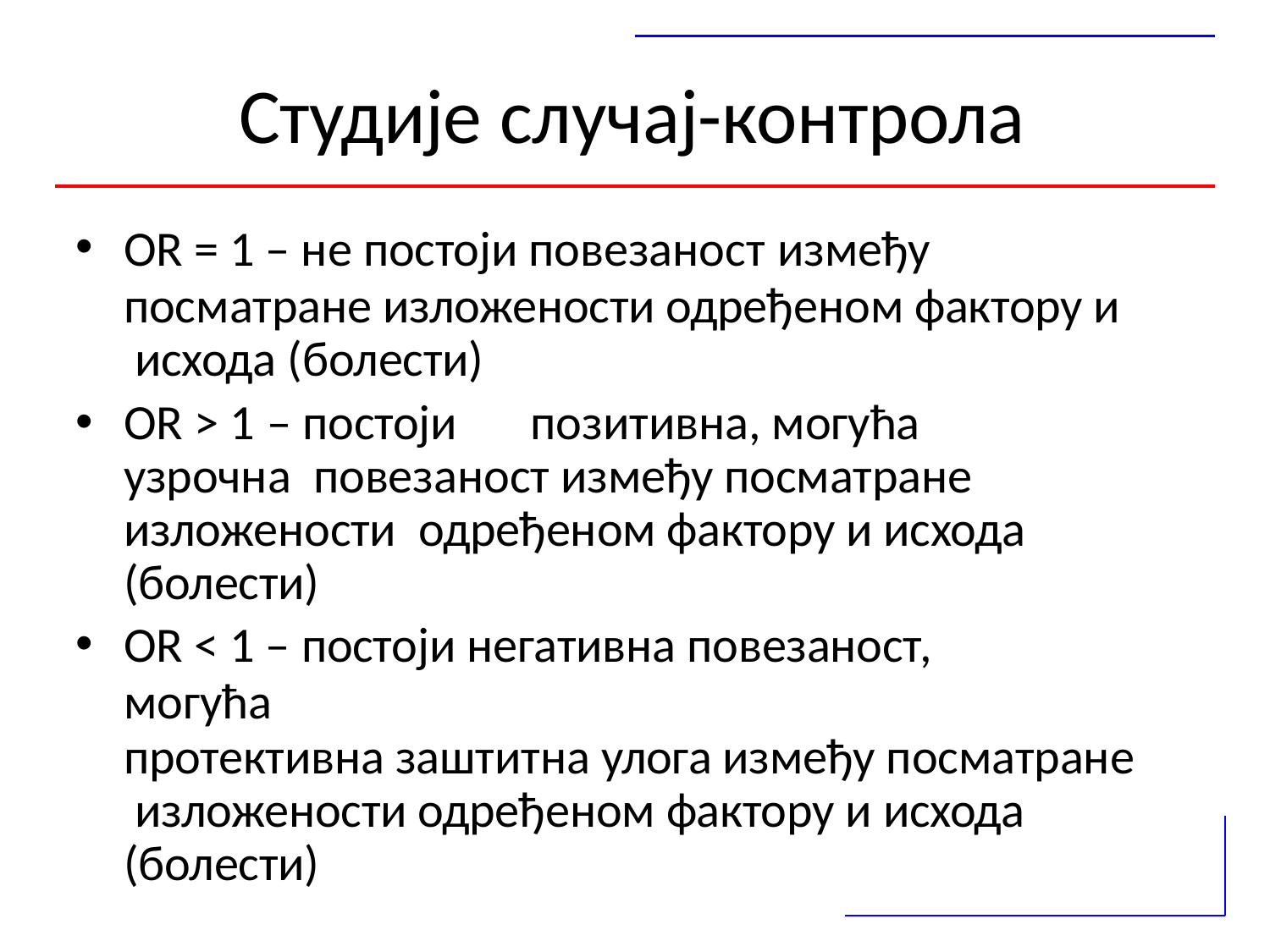

# Студије случај-контрола
OR = 1 – не постоји повезаност између
посматране изложености одређеном фактору и  исхода (болести)
OR > 1 – постоји	позитивна, могућа узрочна  повезаност између посматране изложености  одређеном фактору и исхода (болести)
OR < 1 – постоји негативна повезаност, могућа
протективна заштитна улога између посматране  изложености одређеном фактору и исхода  (болести)